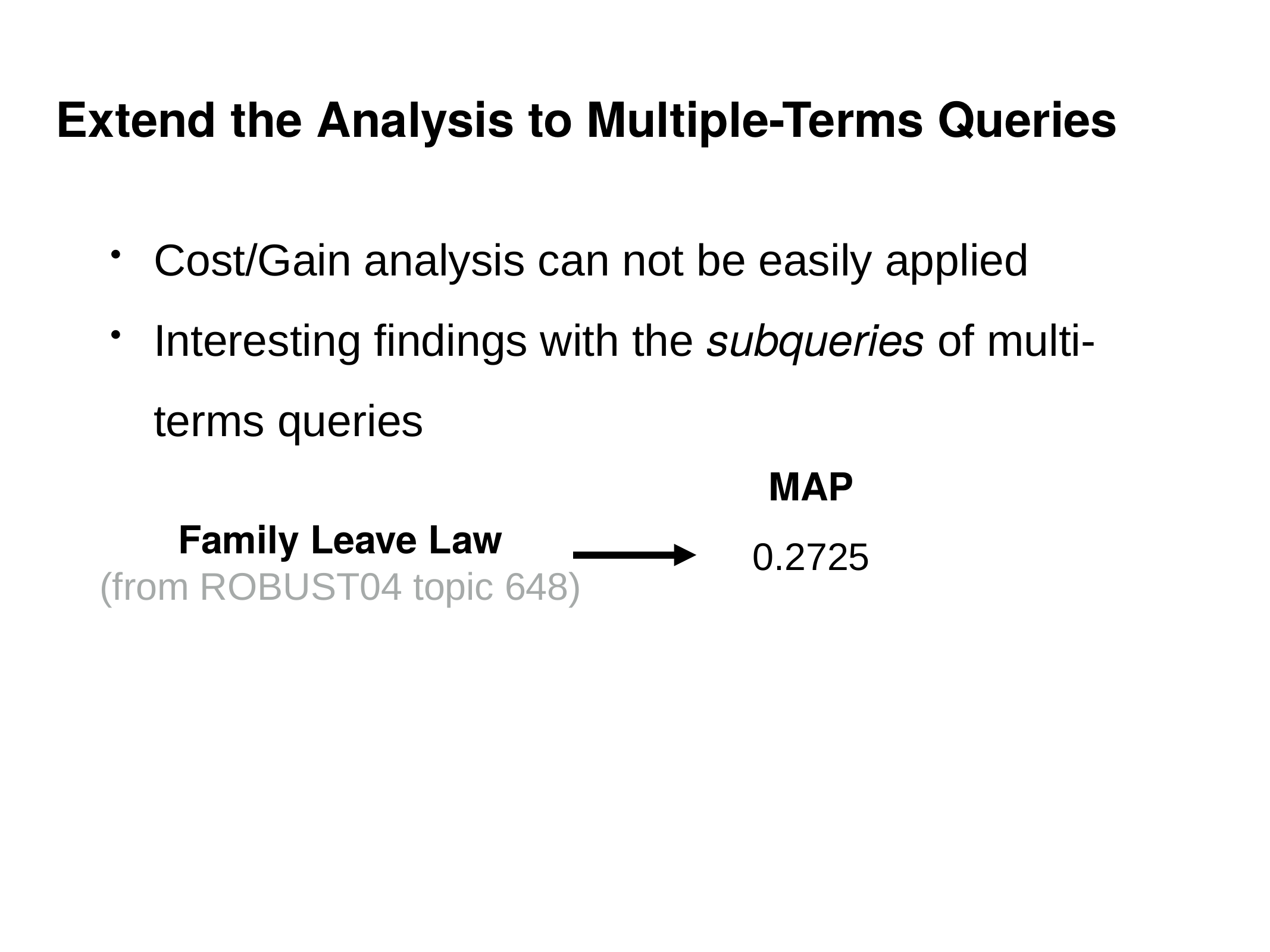

# Extend the Analysis to Multiple-Terms Queries
Cost/Gain analysis can not be easily applied
Interesting findings with the subqueries of multi-terms queries
MAP
Family Leave Law
(from ROBUST04 topic 648)
0.2725

141